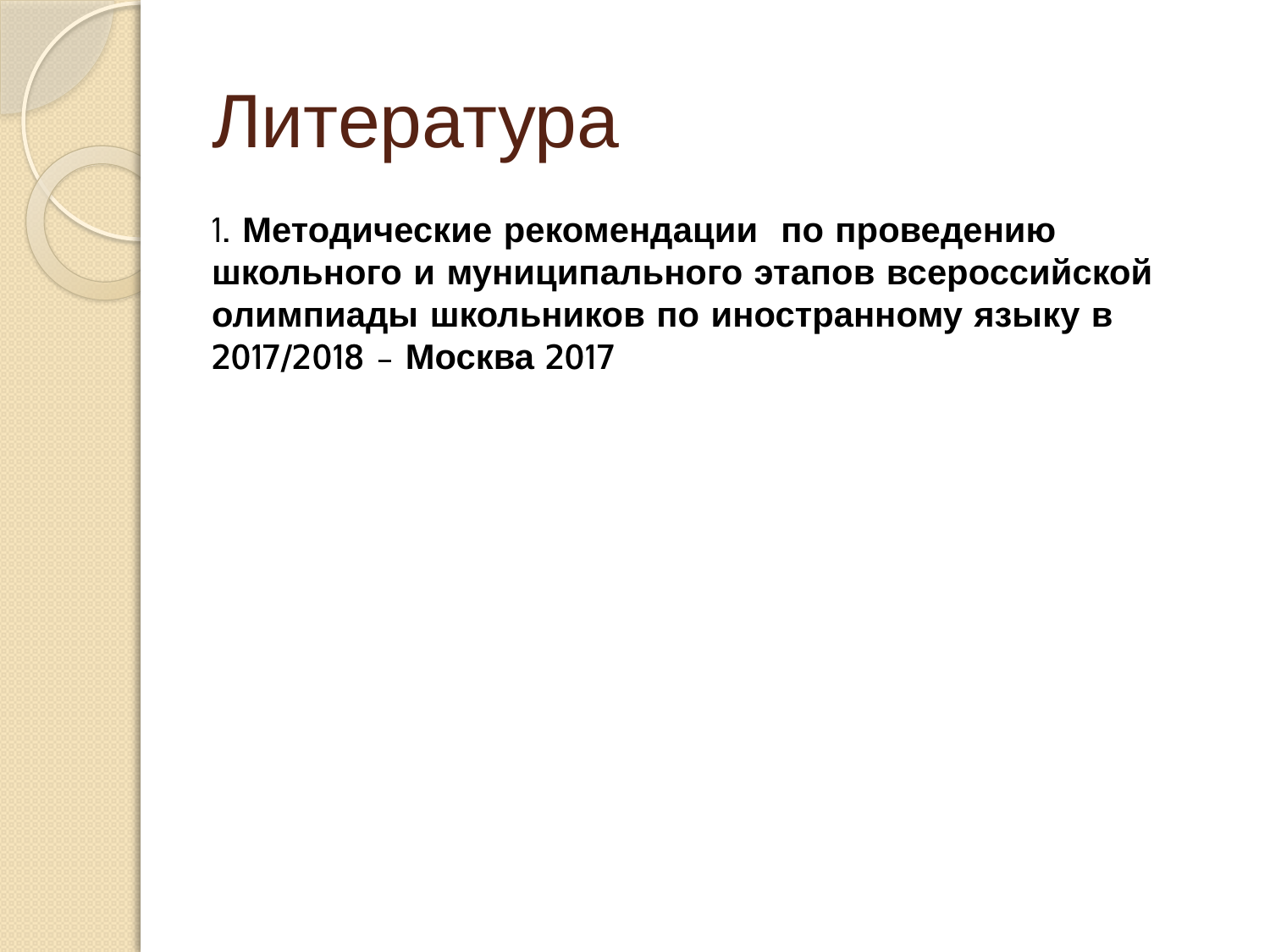

# Литература
1. Методические рекомендации  по проведению школьного и муниципального этапов всероссийской олимпиады школьников по иностранному языку в 2017/2018 – Москва 2017